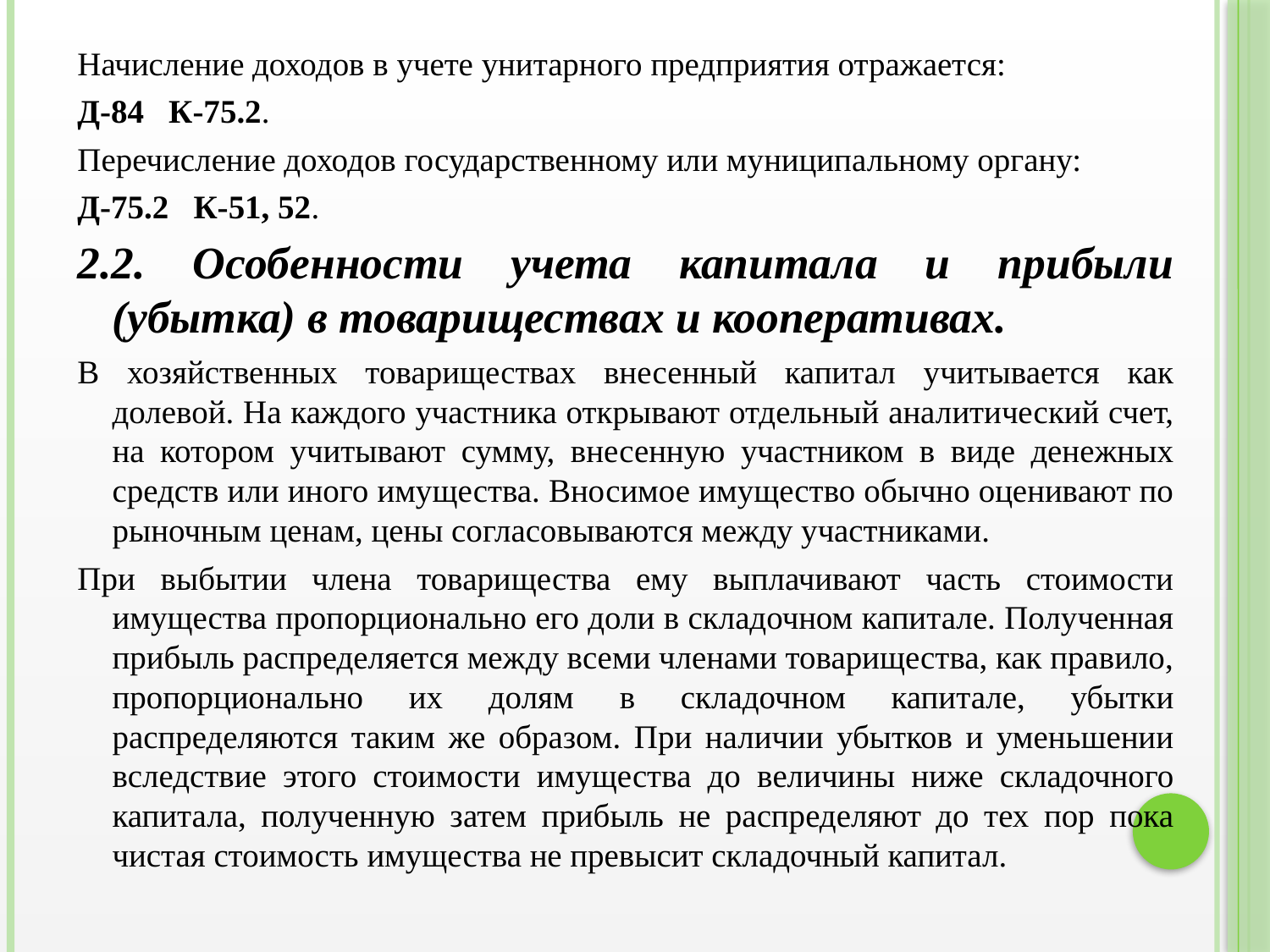

Начисление доходов в учете унитарного предприятия отражается:
Д-84   К-75.2.
Перечисление доходов государственному или муниципальному органу:
Д-75.2   К-51, 52.
2.2. Особенности учета капитала и прибыли (убытка) в товариществах и кооперативах.
В хозяйственных товариществах внесенный капитал учитывается как долевой. На каждого участника открывают отдельный аналитический счет, на котором учитывают сумму, внесенную участником в виде денежных средств или иного имущества. Вносимое имущество обычно оценивают по рыночным ценам, цены согласовываются между участниками.
При выбытии члена товарищества ему выплачивают часть стоимости имущества пропорционально его доли в складочном капитале. Полученная прибыль распределяется между всеми членами товарищества, как правило, пропорционально их долям в складочном капитале, убытки распределяются таким же образом. При наличии убытков и уменьшении вследствие этого стоимости имущества до величины ниже складочного капитала, полученную затем прибыль не распределяют до тех пор пока чистая стоимость имущества не превысит складочный капитал.